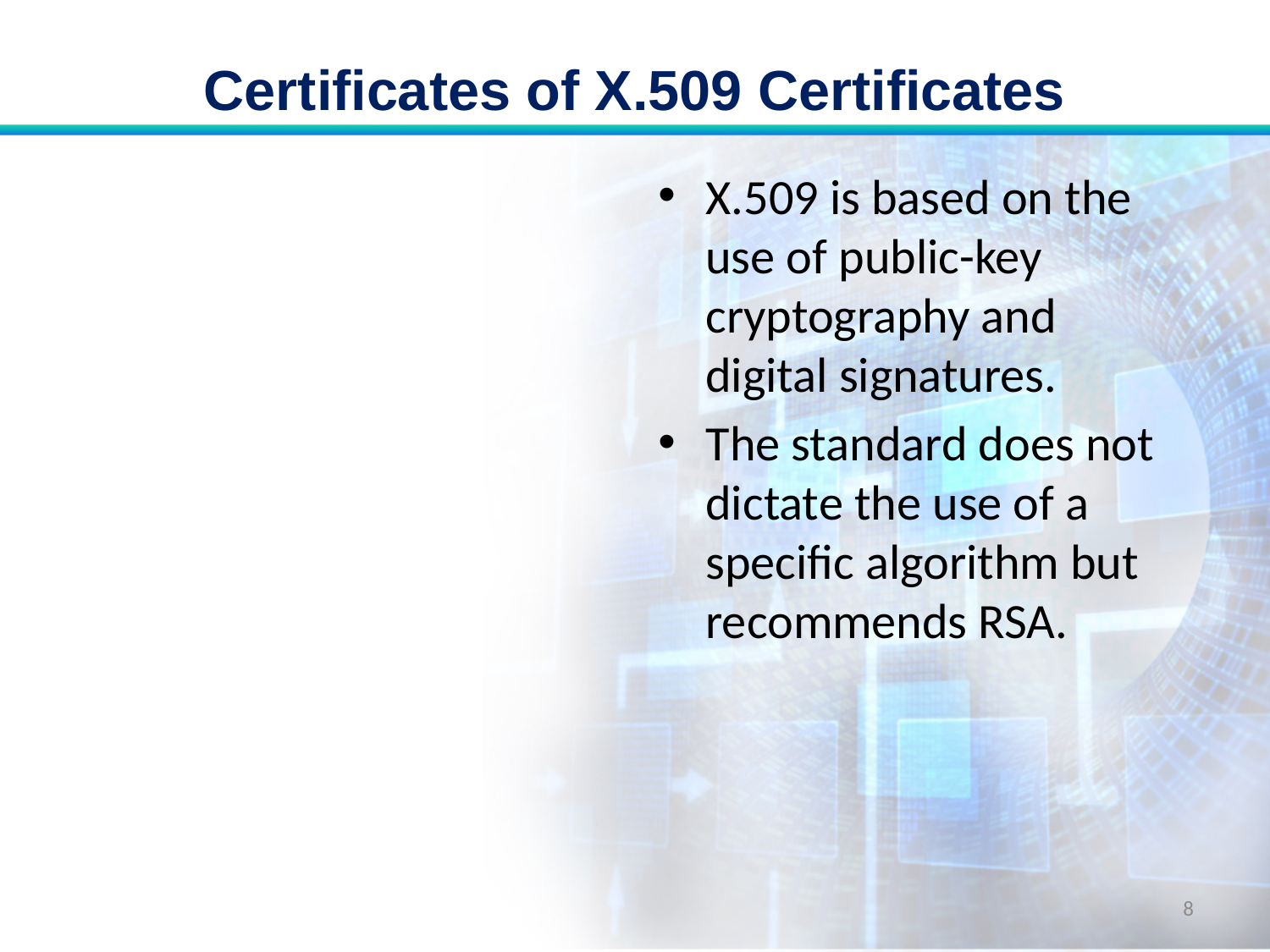

# Certificates of X.509 Certificates
X.509 is based on the use of public-key cryptography and digital signatures.
The standard does not dictate the use of a specific algorithm but recommends RSA.
8